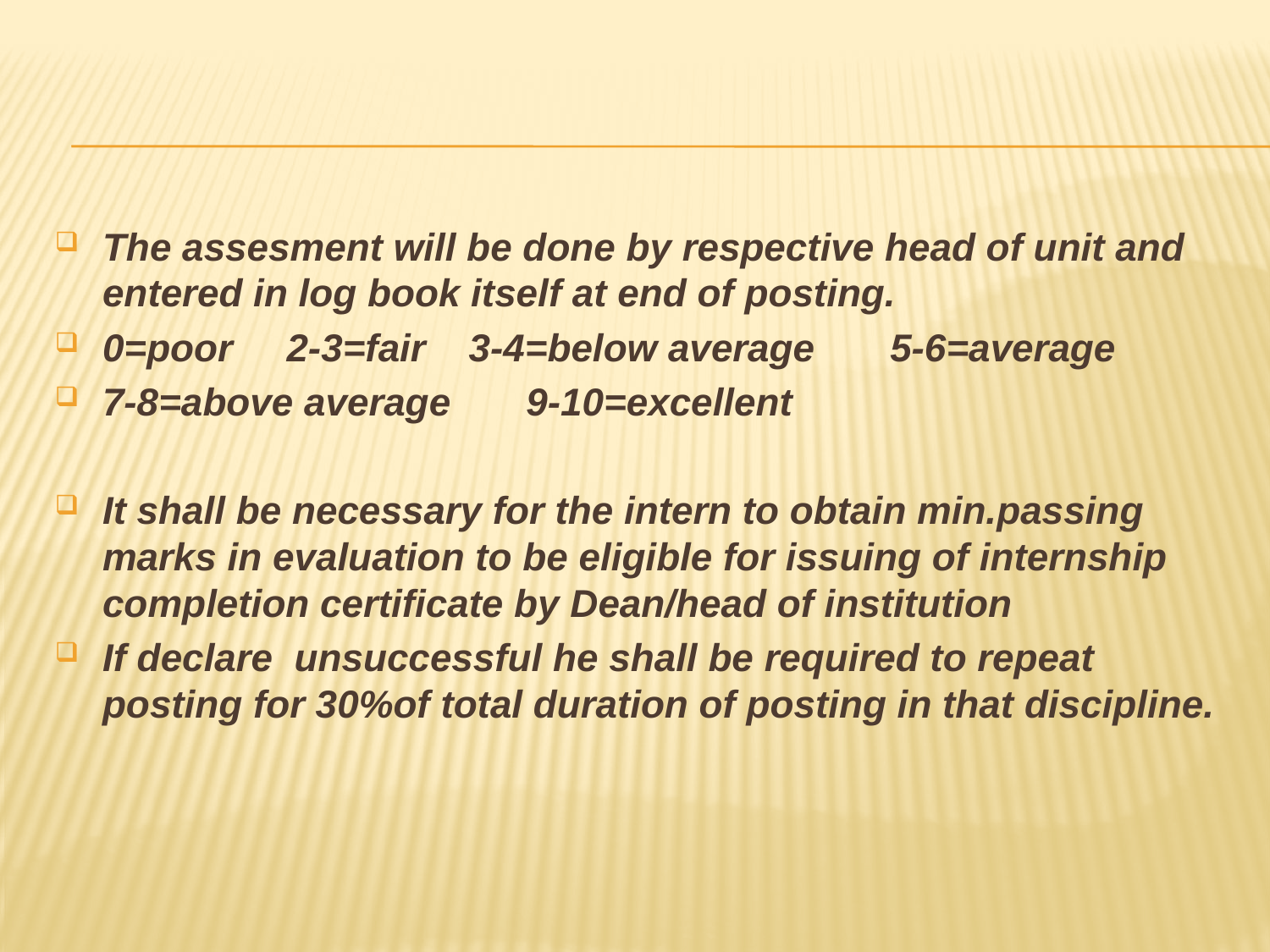

The assesment will be done by respective head of unit and entered in log book itself at end of posting.
0=poor     2-3=fair    3-4=below average       5-6=average
7-8=above average       9-10=excellent

It shall be necessary for the intern to obtain min.passing marks in evaluation to be eligible for issuing of internship completion certificate by Dean/head of institution
If declare  unsuccessful he shall be required to repeat posting for 30%of total duration of posting in that discipline.